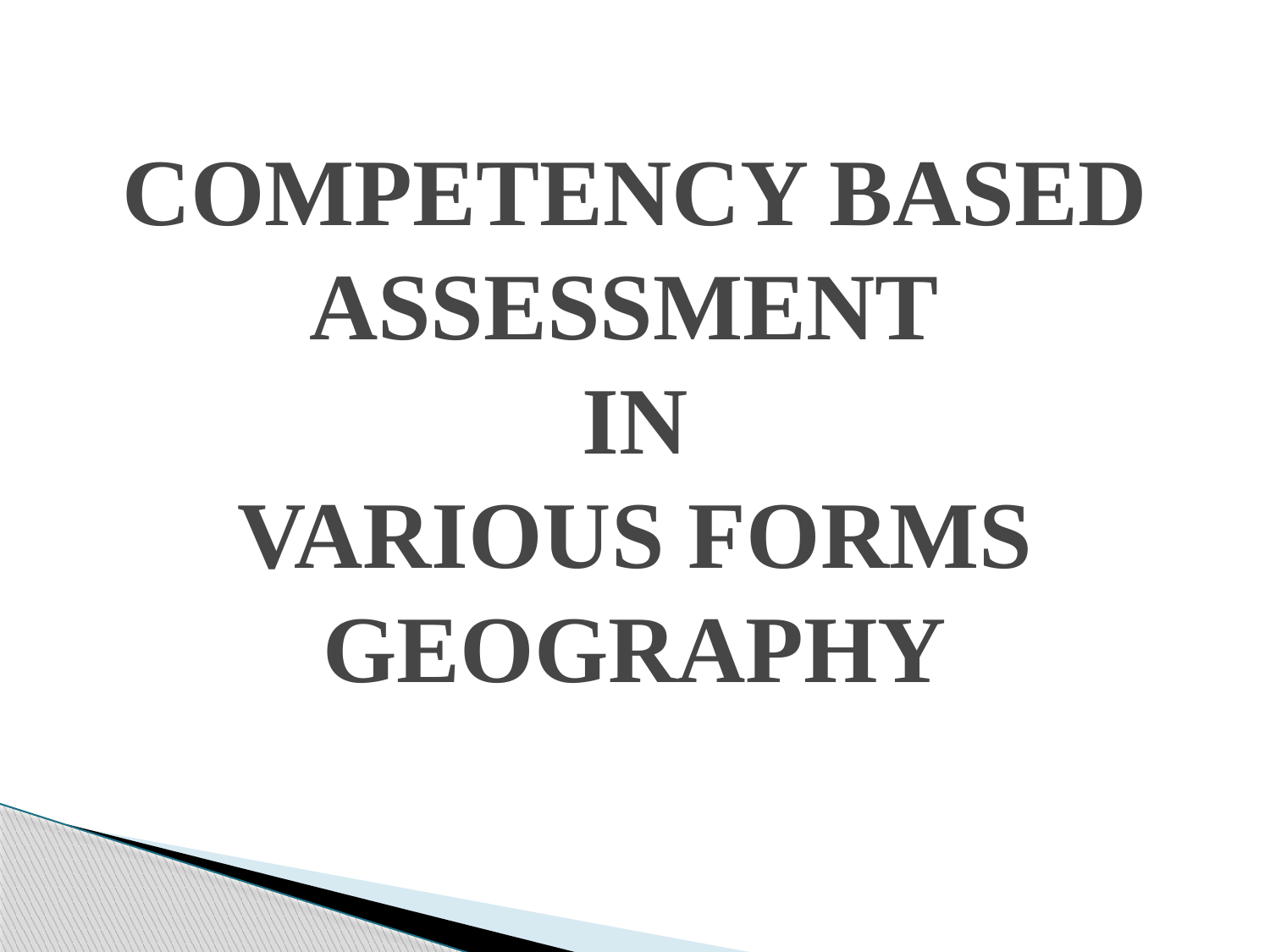

# COMPETENCY BASED ASSESSMENT IN VARIOUS FORMS GEOGRAPHY